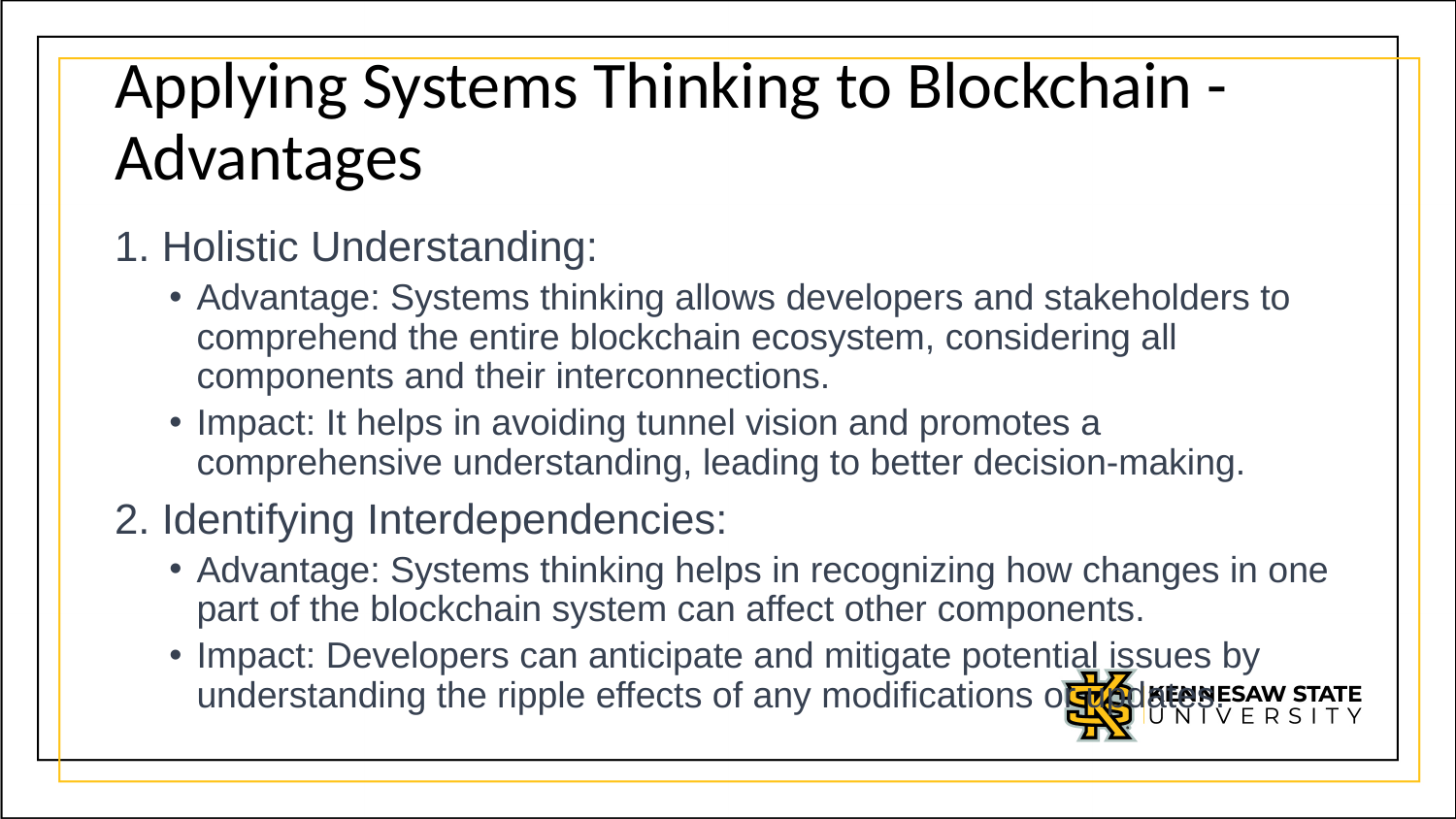

# Applying Systems Thinking to Blockchain - Advantages
1. Holistic Understanding:
Advantage: Systems thinking allows developers and stakeholders to comprehend the entire blockchain ecosystem, considering all components and their interconnections.
Impact: It helps in avoiding tunnel vision and promotes a comprehensive understanding, leading to better decision-making.
2. Identifying Interdependencies:
Advantage: Systems thinking helps in recognizing how changes in one part of the blockchain system can affect other components.
Impact: Developers can anticipate and mitigate potential issues by understanding the ripple effects of any modifications or updates.